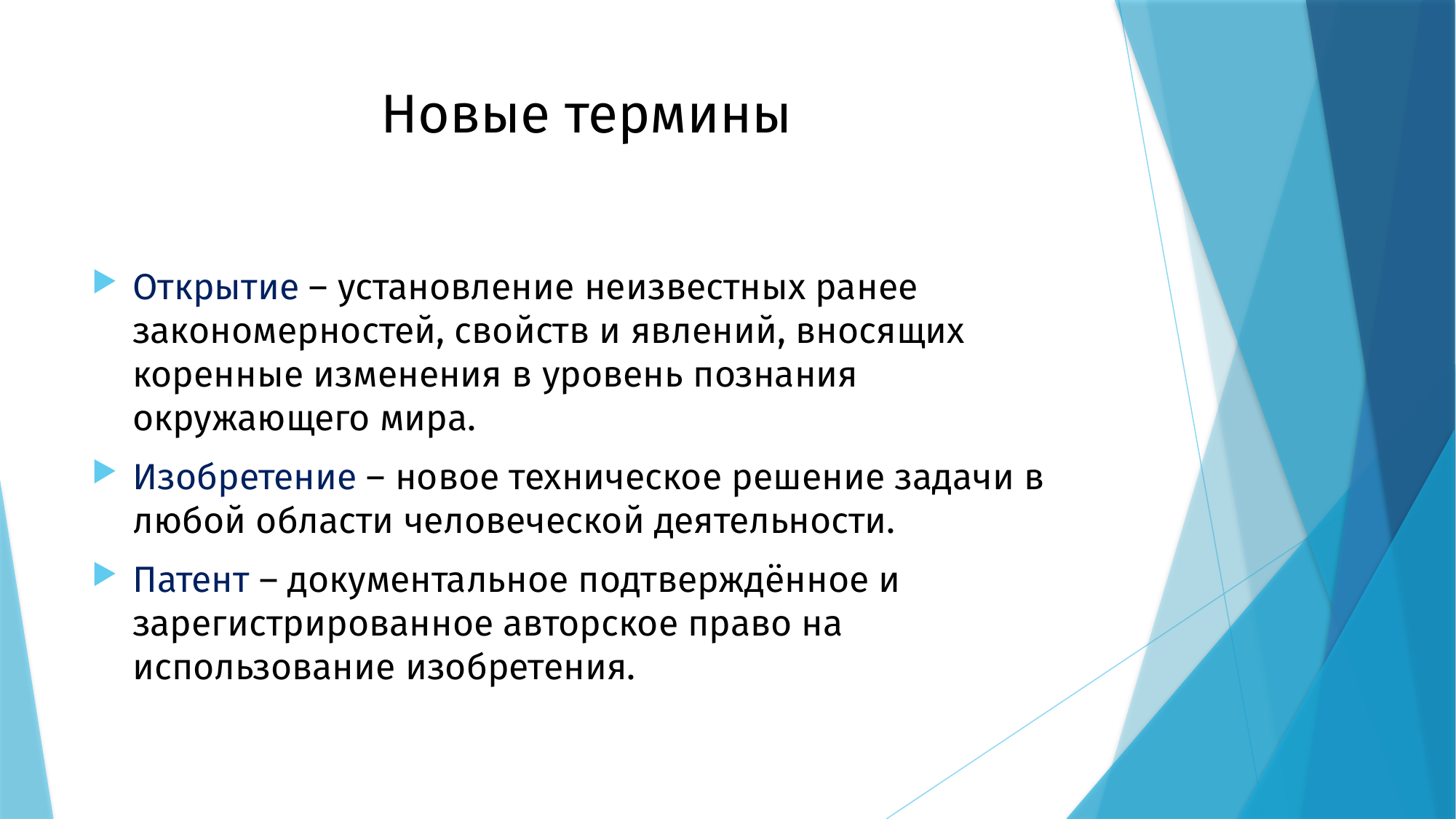

# Новые термины
Открытие – установление неизвестных ранее закономерностей, свойств и явлений, вносящих коренные изменения в уровень познания окружающего мира.
Изобретение – новое техническое решение задачи в любой области человеческой деятельности.
Патент – документальное подтверждённое и зарегистрированное авторское право на использование изобретения.